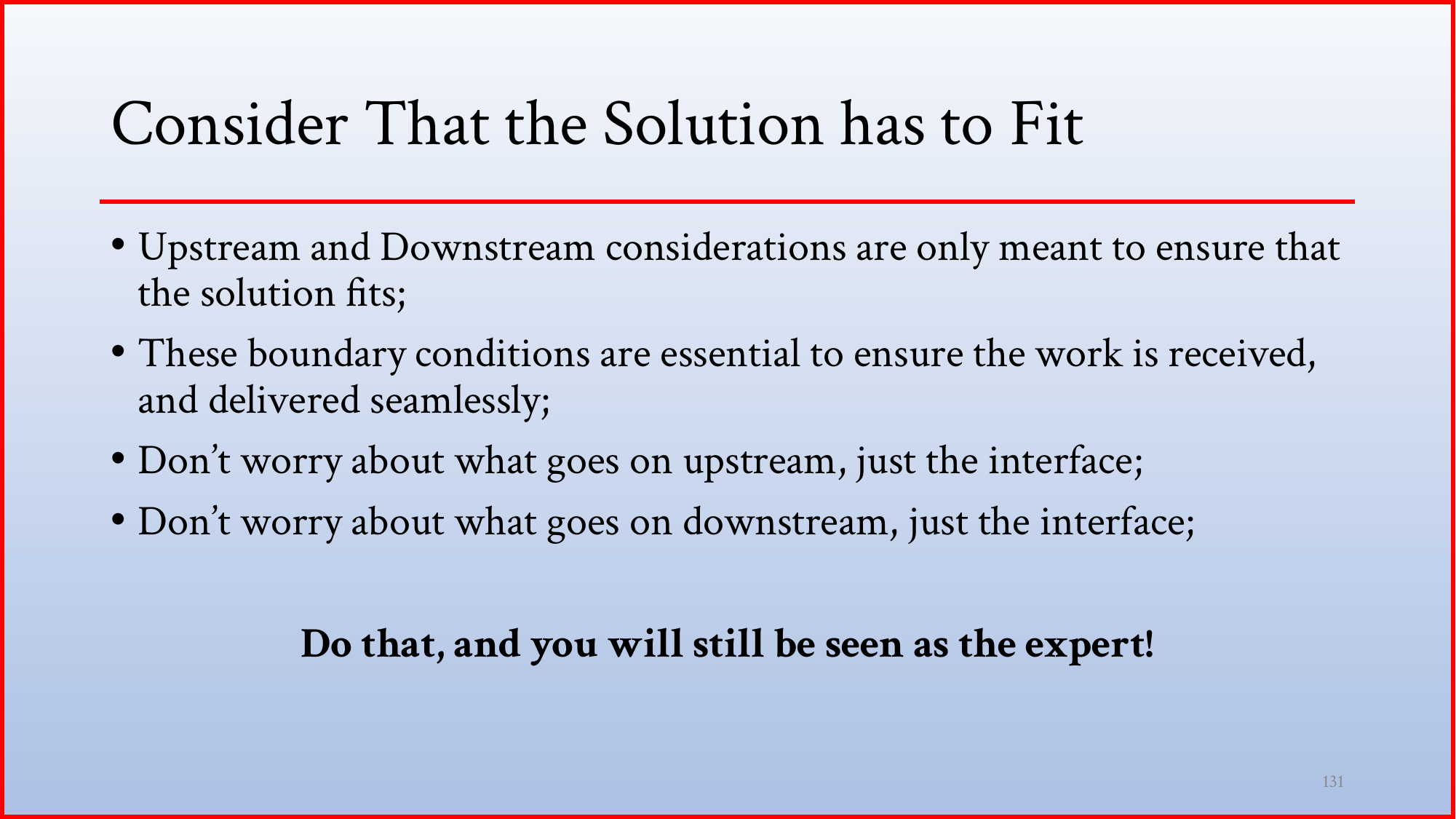

# Consider That the Solution has to Fit
Upstream and Downstream considerations are only meant to ensure that the solution fits;
These boundary conditions are essential to ensure the work is received, and delivered seamlessly;
Don’t worry about what goes on upstream, just the interface;
Don’t worry about what goes on downstream, just the interface;

Do that, and you will still be seen as the expert!
131